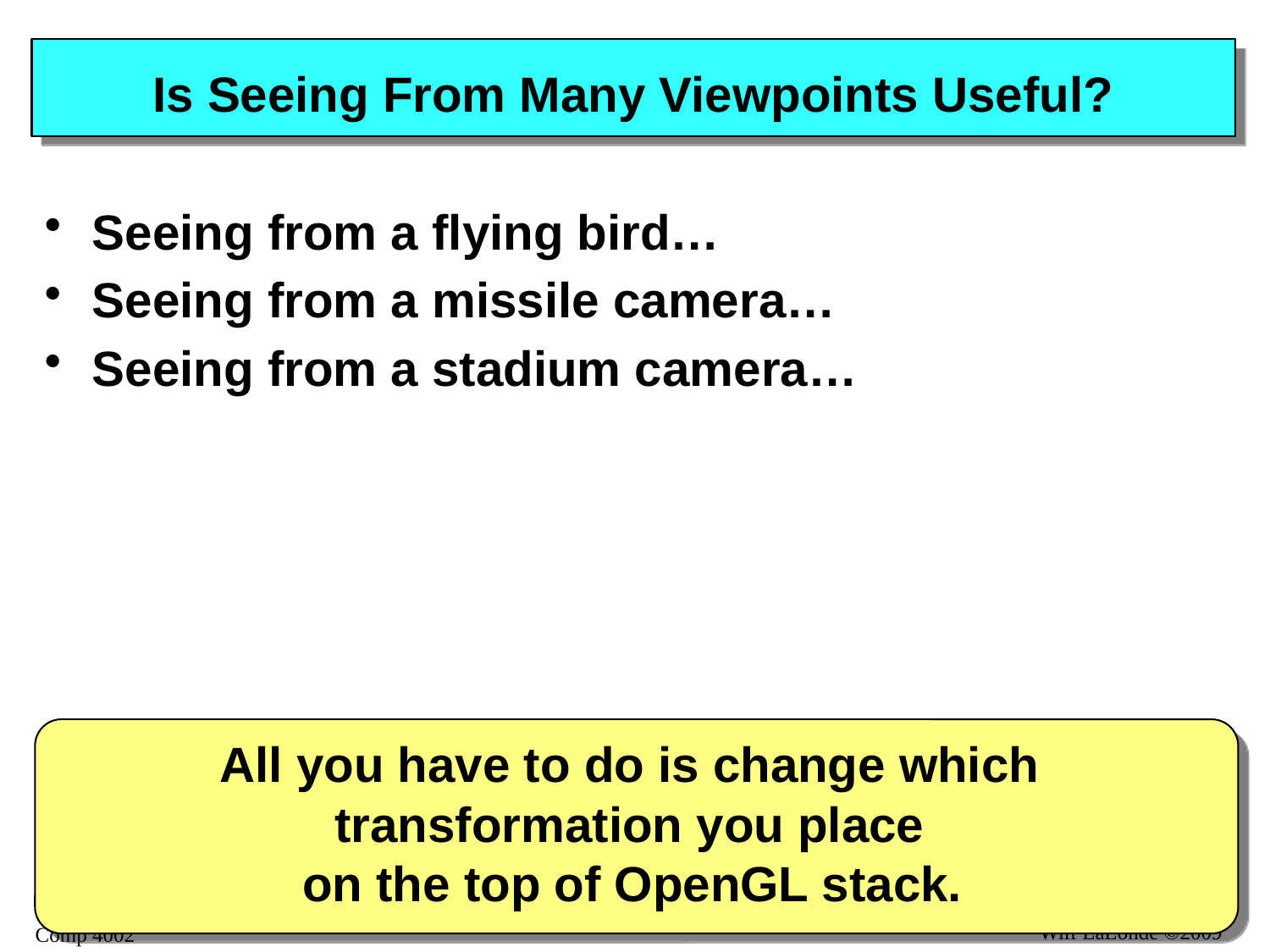

# Is Seeing From Many Viewpoints Useful?
Seeing from a flying bird…
Seeing from a missile camera…
Seeing from a stadium camera…
All you have to do is change which
transformation you place
on the top of OpenGL stack.